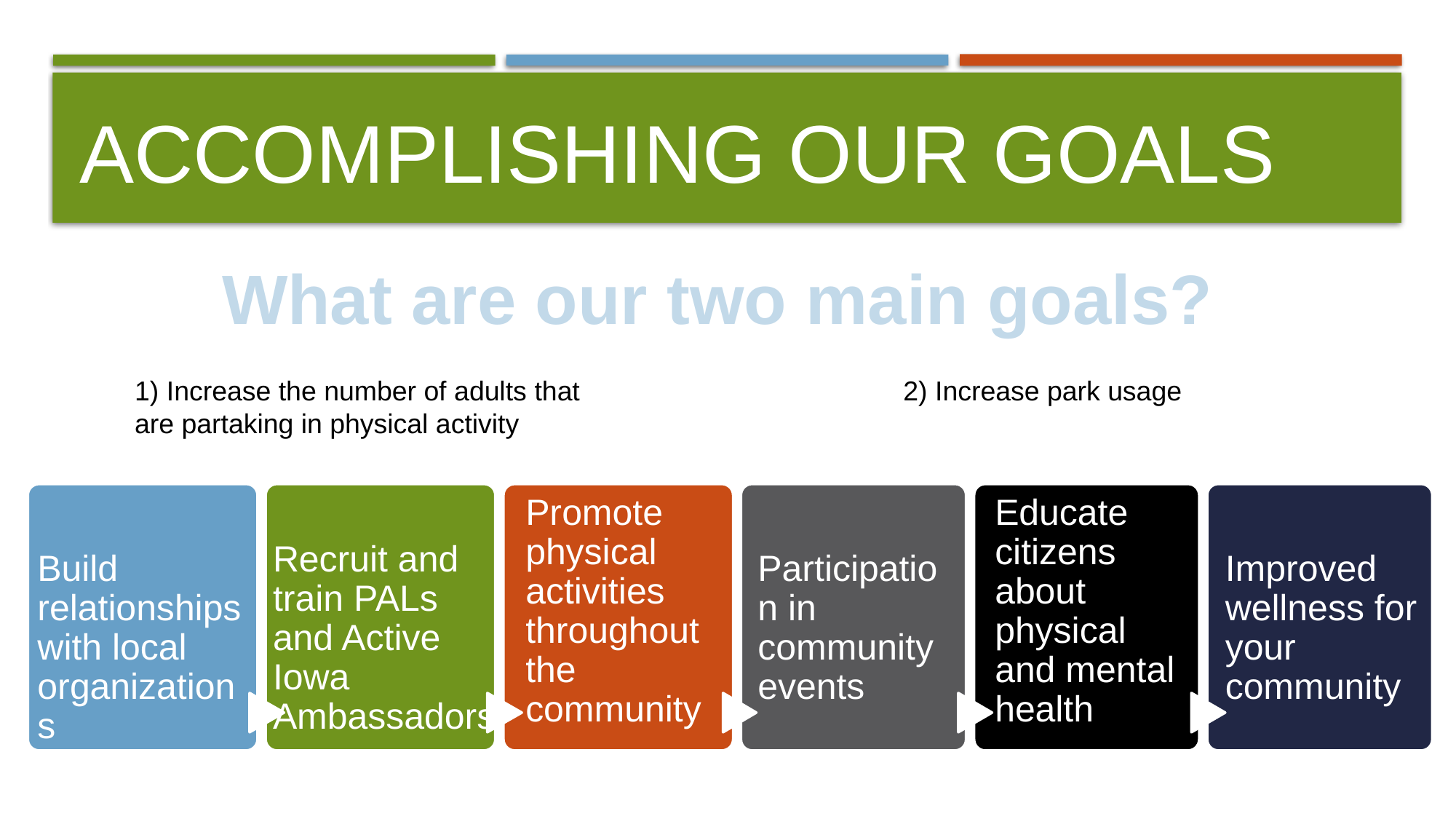

# Accomplishing Our Goals
What are our two main goals?
2) Increase park usage

1) Increase the number of adults that are partaking in physical activity

Recruit and train PALs and Active Iowa Ambassadors

Build relationships with local organizations
Promote physical activities throughout the community

Participation in community events
Educate citizens about physical and mental health

Improved wellness for your
community